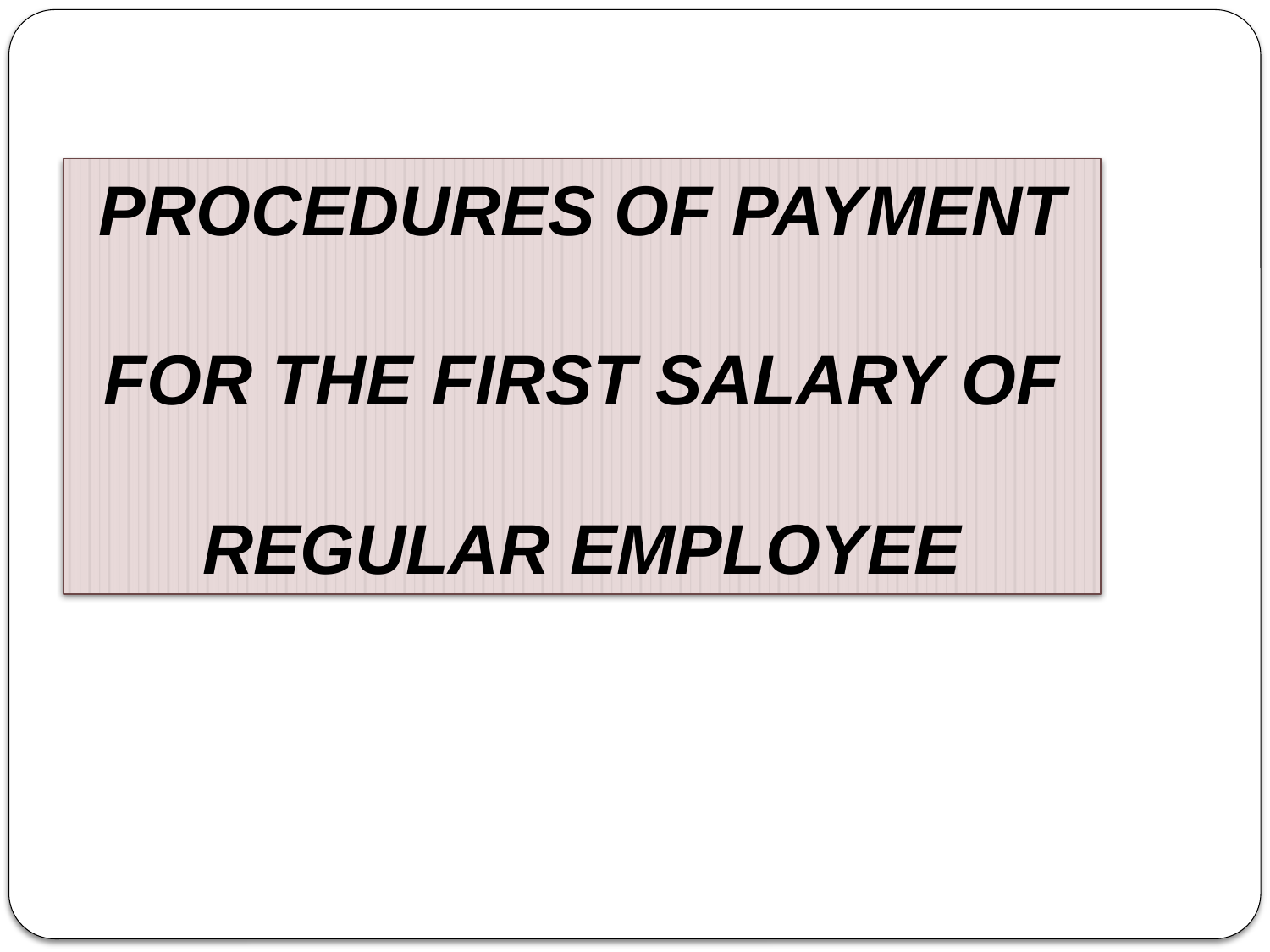

PROCEDURES OF PAYMENT

 FOR THE FIRST SALARY OF

REGULAR EMPLOYEE